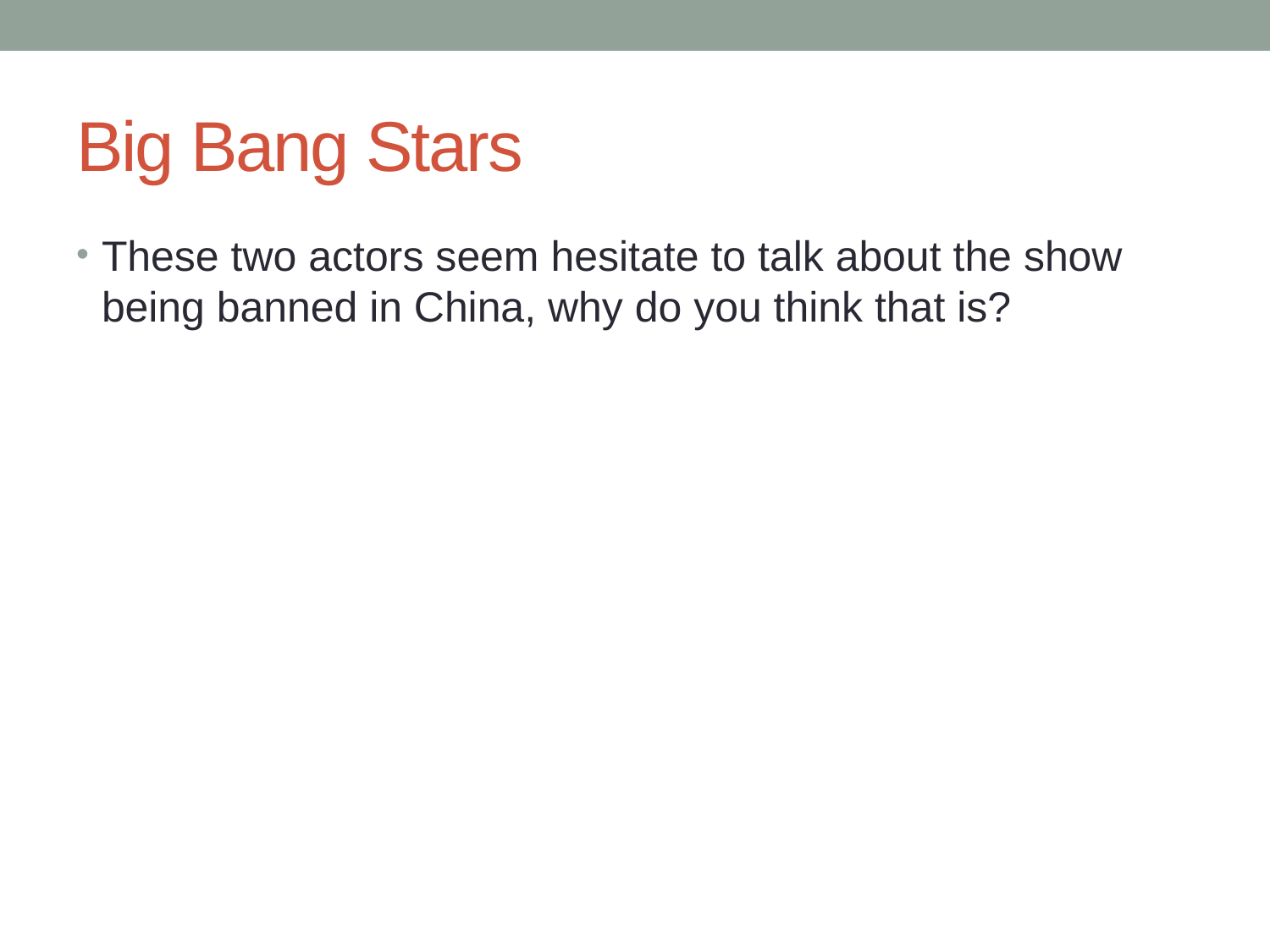

# Big Bang Stars
These two actors seem hesitate to talk about the show being banned in China, why do you think that is?